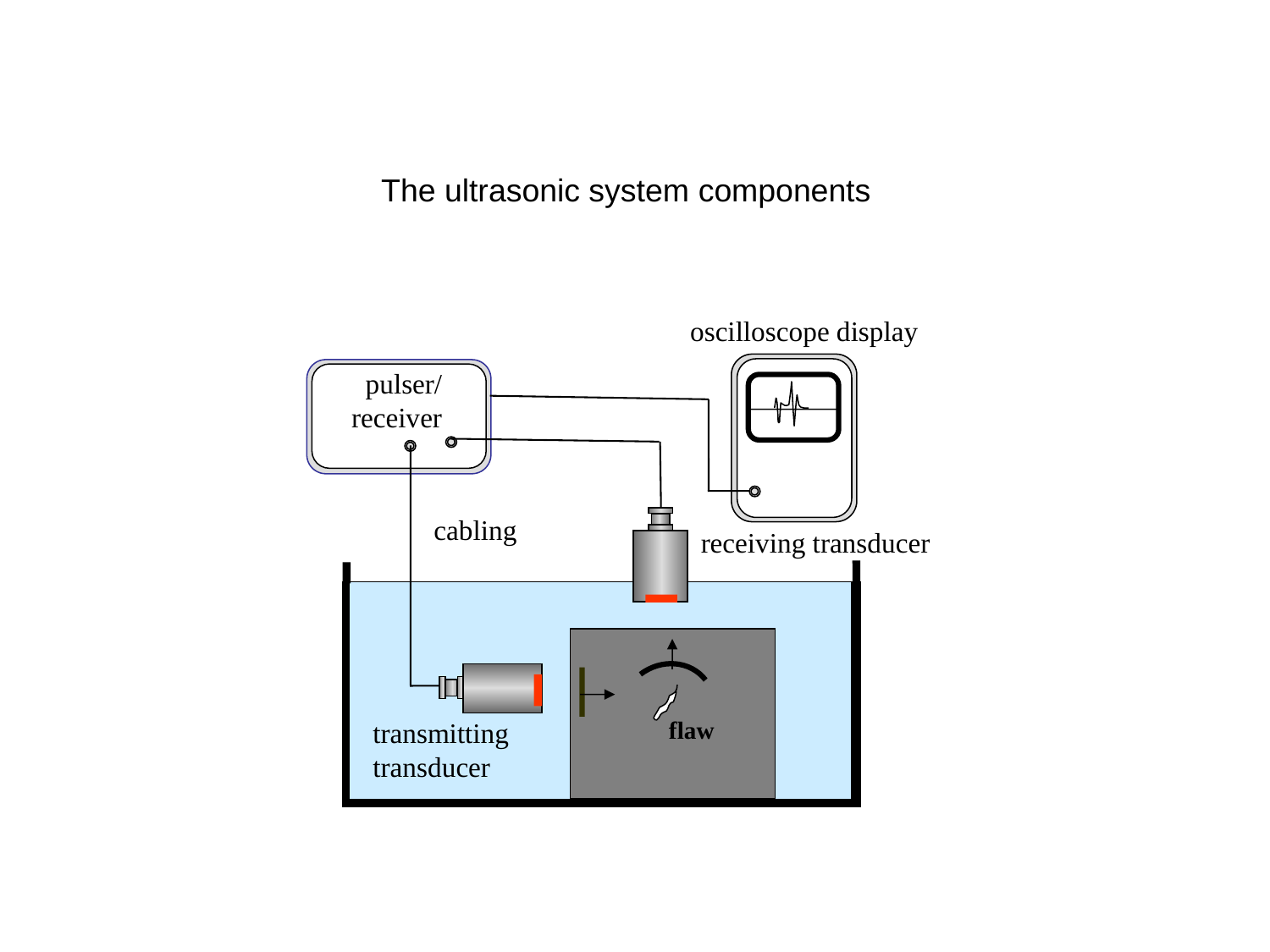

The ultrasonic system components
oscilloscope display

  pulser/
receiver

cabling

receiving transducer

flaw
transmitting
transducer